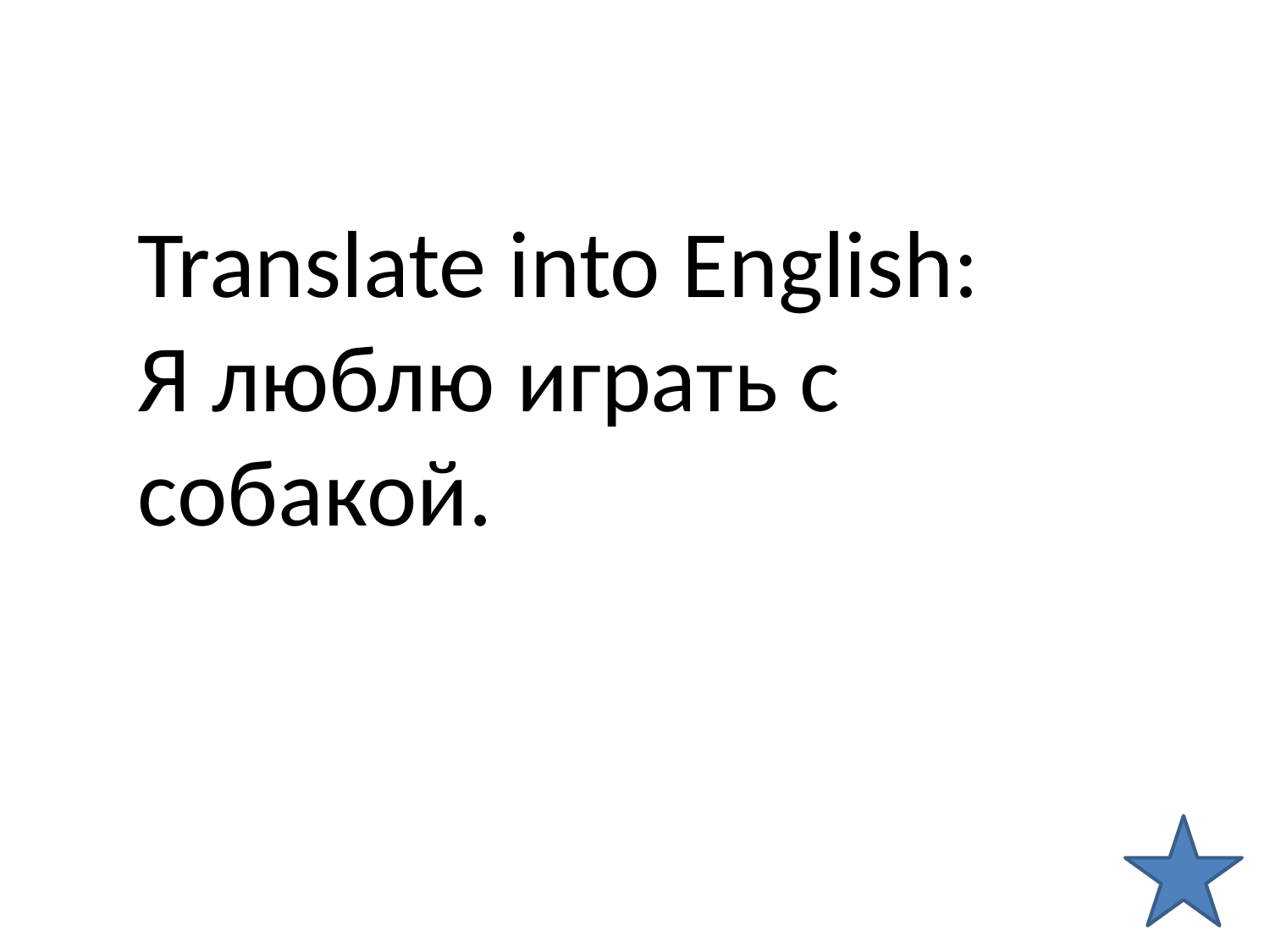

Translate into English:
Я люблю играть с собакой.